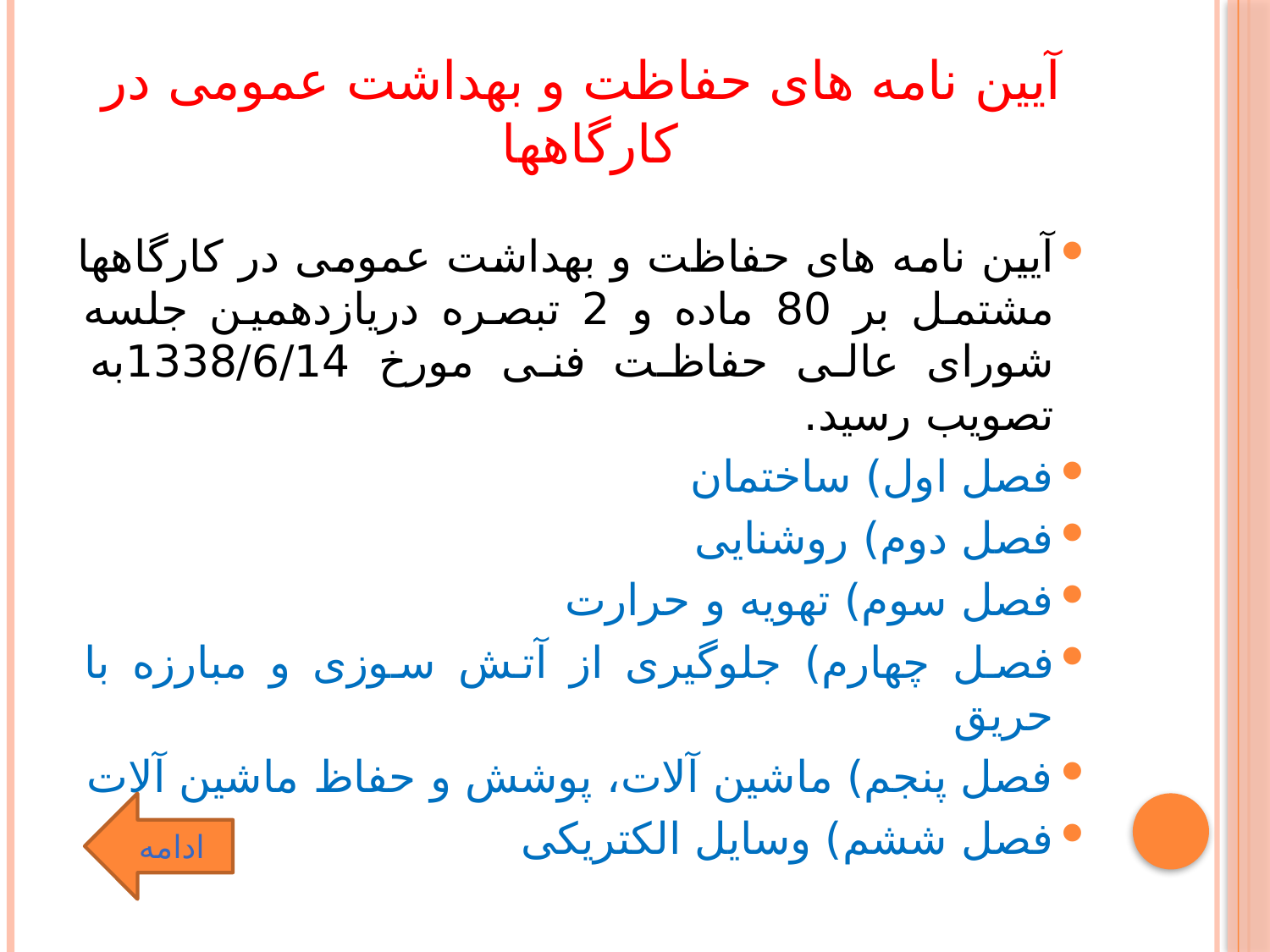

# آیین نامه های حفاظت و بهداشت عمومی در کارگاهها
آیین نامه های حفاظت و بهداشت عمومی در کارگاهها مشتمل بر 80 ماده و 2 تبصره دریازدهمین جلسه شورای عالی حفاظت فنی مورخ 1338/6/14به تصویب رسید.
فصل اول) ساختمان
فصل دوم) روشنایی
فصل سوم) تهویه و حرارت
فصل چهارم) جلوگیری از آتش سوزی و مبارزه با حریق
فصل پنجم) ماشین آلات، پوشش و حفاظ ماشین آلات
فصل ششم) وسایل الکتریکی
ادامه